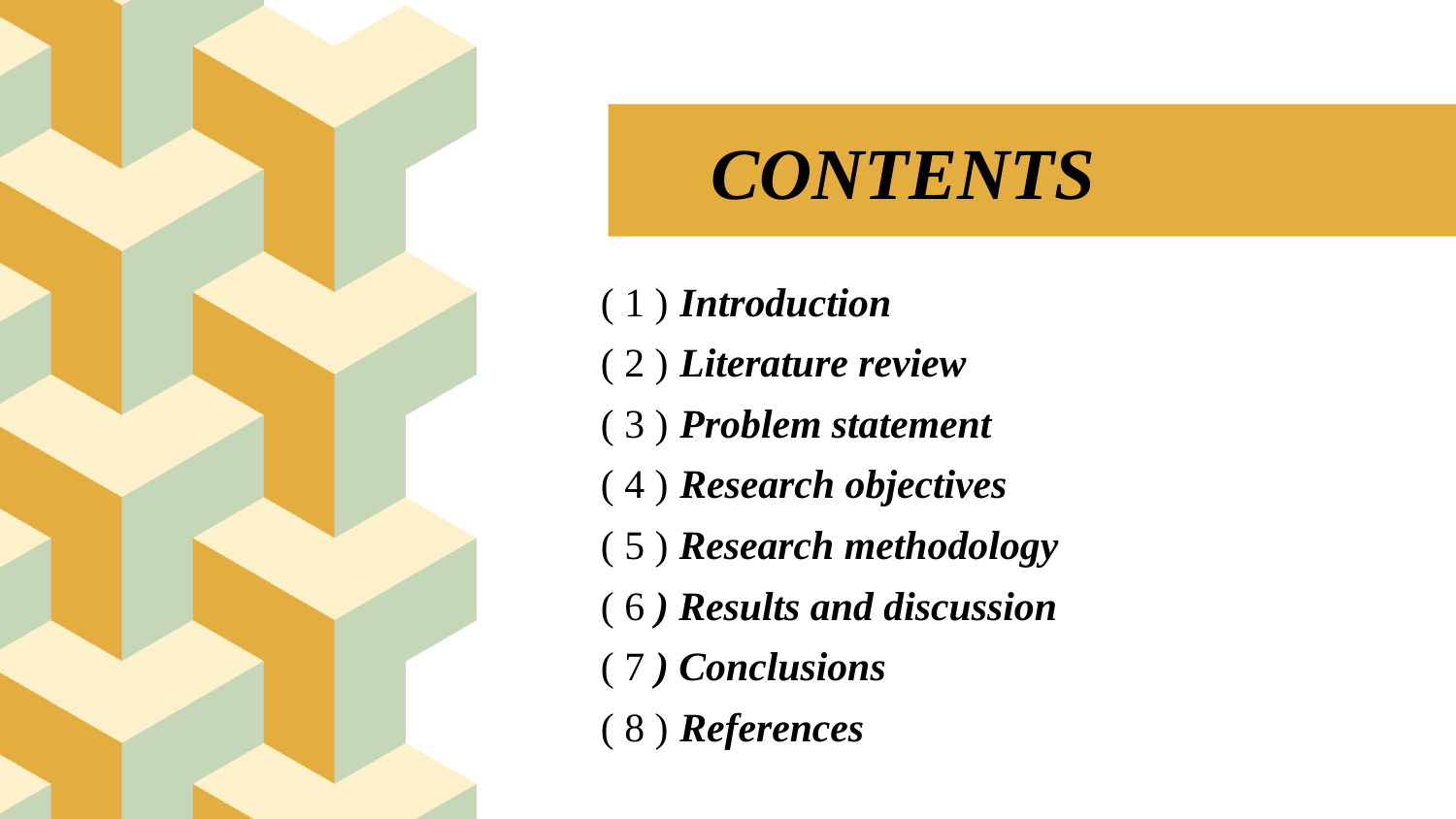

CONTENTS
( 1 ) Introduction
( 2 ) Literature review
( 3 ) Problem statement
( 4 ) Research objectives
( 5 ) Research methodology
( 6 ) Results and discussion
( 7 ) Conclusions
( 8 ) References